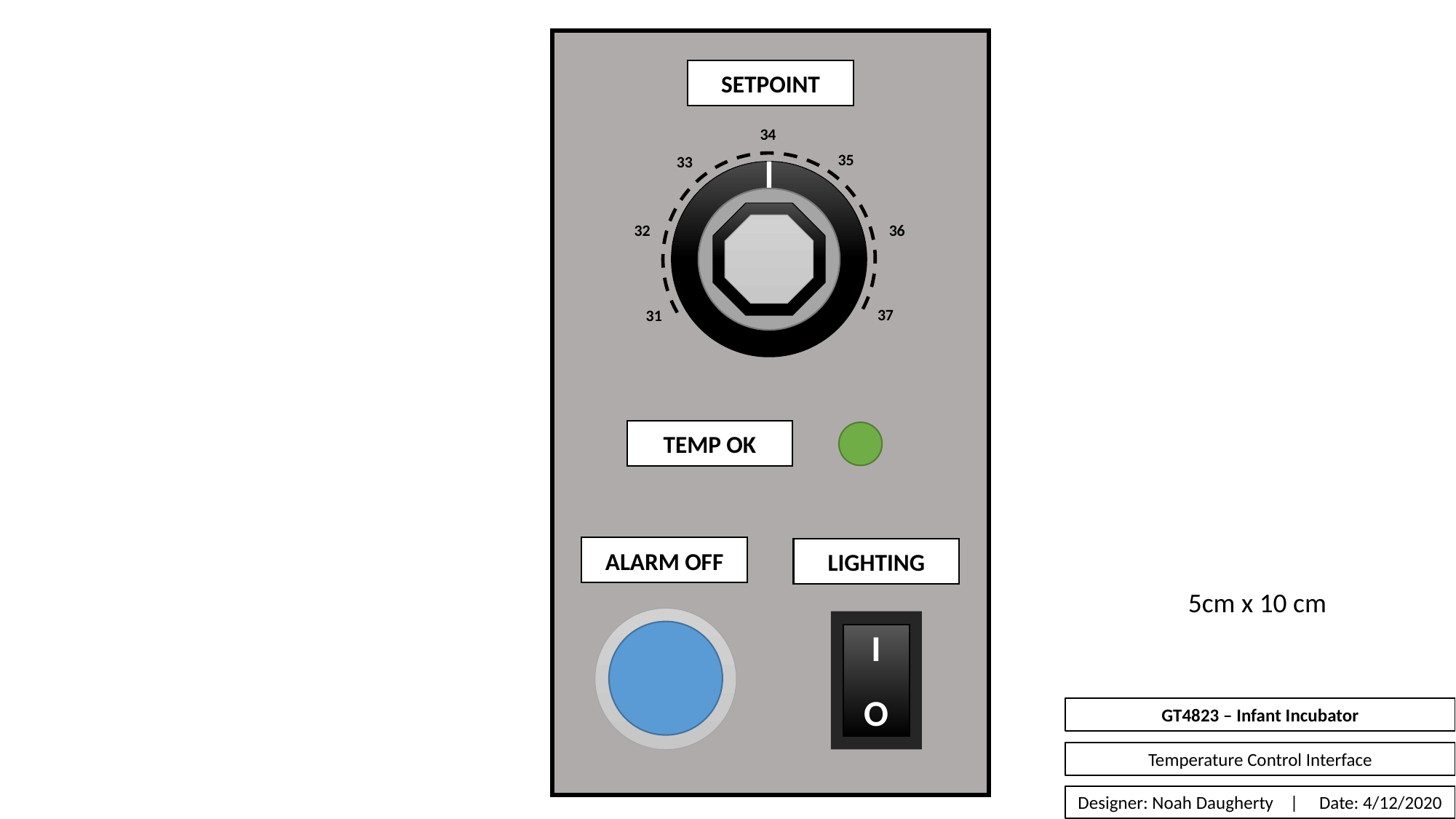

SETPOINT
34
35
33

32

36
37
31

TEMP OK

ALARM OFF

LIGHTING
5cm x 10 cm

I

O
GT4823 – Infant Incubator
Temperature Control Interface
Designer: Noah Daugherty    |     Date: 4/12/2020